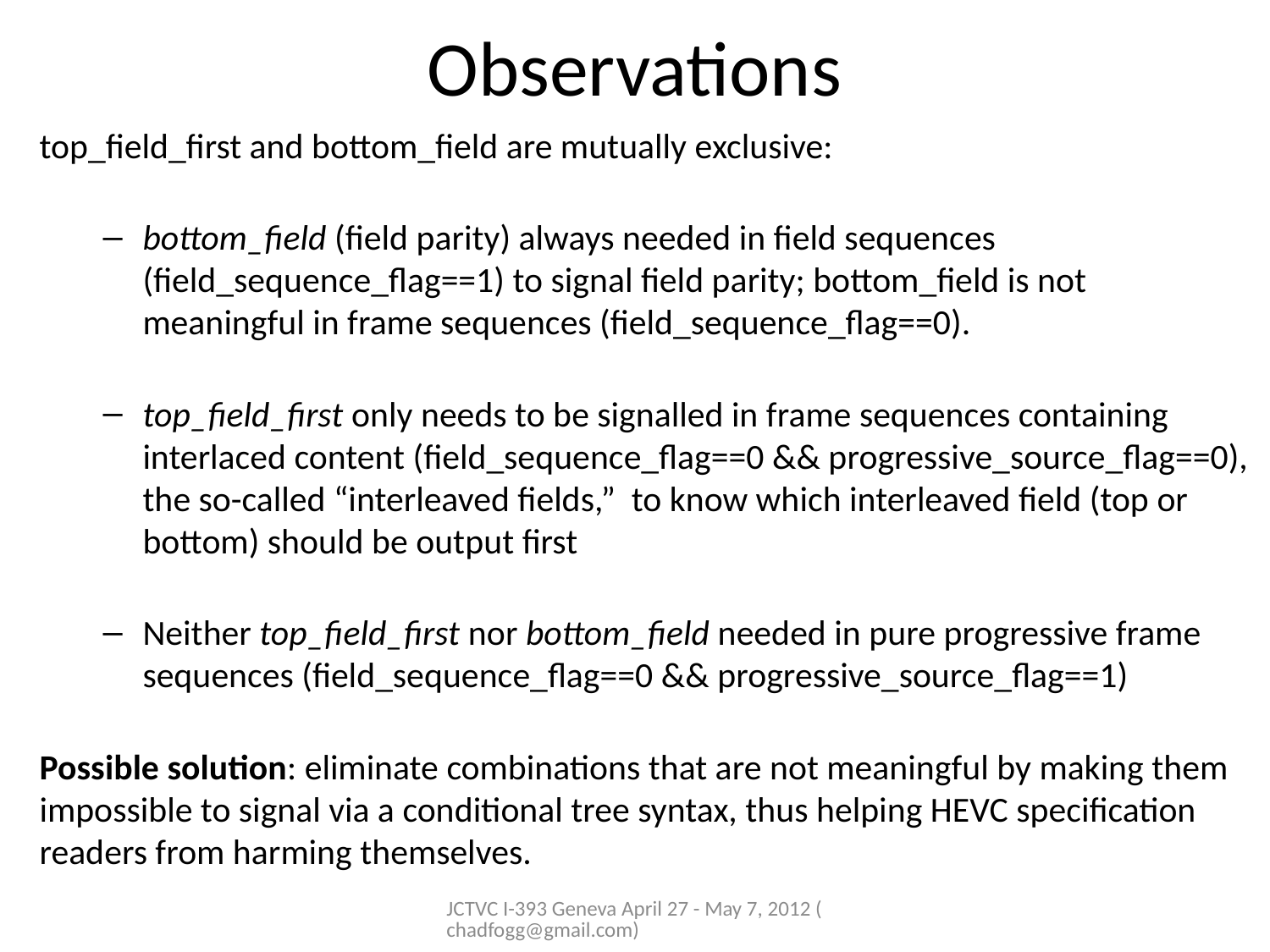

# Observations
top_field_first and bottom_field are mutually exclusive:
bottom_field (field parity) always needed in field sequences (field_sequence_flag==1) to signal field parity; bottom_field is not meaningful in frame sequences (field_sequence_flag==0).
top_field_first only needs to be signalled in frame sequences containing interlaced content (field_sequence_flag==0 && progressive_source_flag==0), the so-called “interleaved fields,”  to know which interleaved field (top or bottom) should be output first
Neither top_field_first nor bottom_field needed in pure progressive frame sequences (field_sequence_flag==0 && progressive_source_flag==1)
Possible solution: eliminate combinations that are not meaningful by making them impossible to signal via a conditional tree syntax, thus helping HEVC specification readers from harming themselves.
JCTVC I-393 Geneva April 27 - May 7, 2012 (chadfogg@gmail.com)